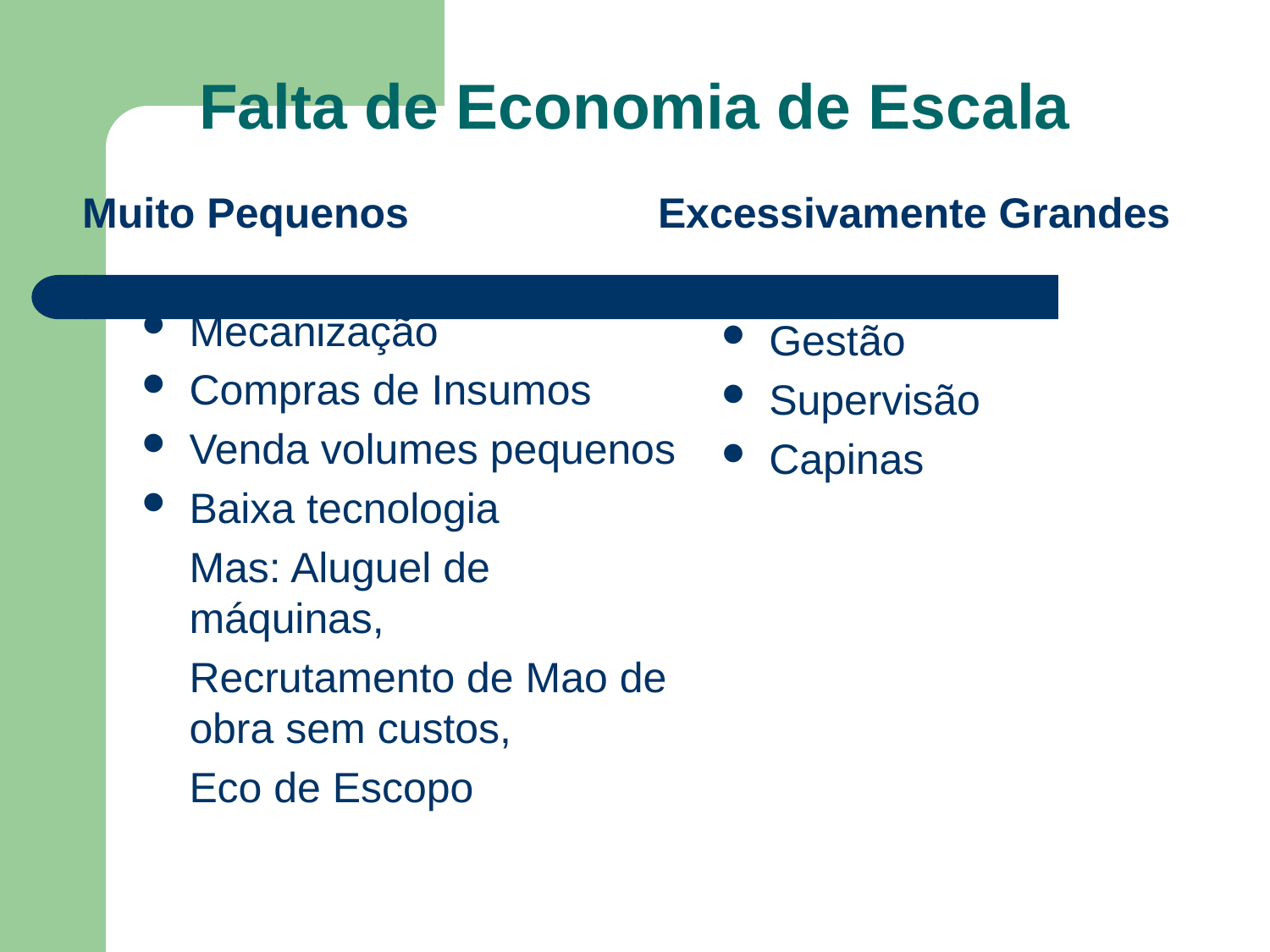

# Falta de Economia de Escala
Muito Pequenos

Excessivamente Grandes

Mecanização
Compras de Insumos
Venda volumes pequenos
Baixa tecnologia
	Mas: Aluguel de máquinas,
	Recrutamento de Mao de obra sem custos,
	Eco de Escopo

Gestão
Supervisão
Capinas